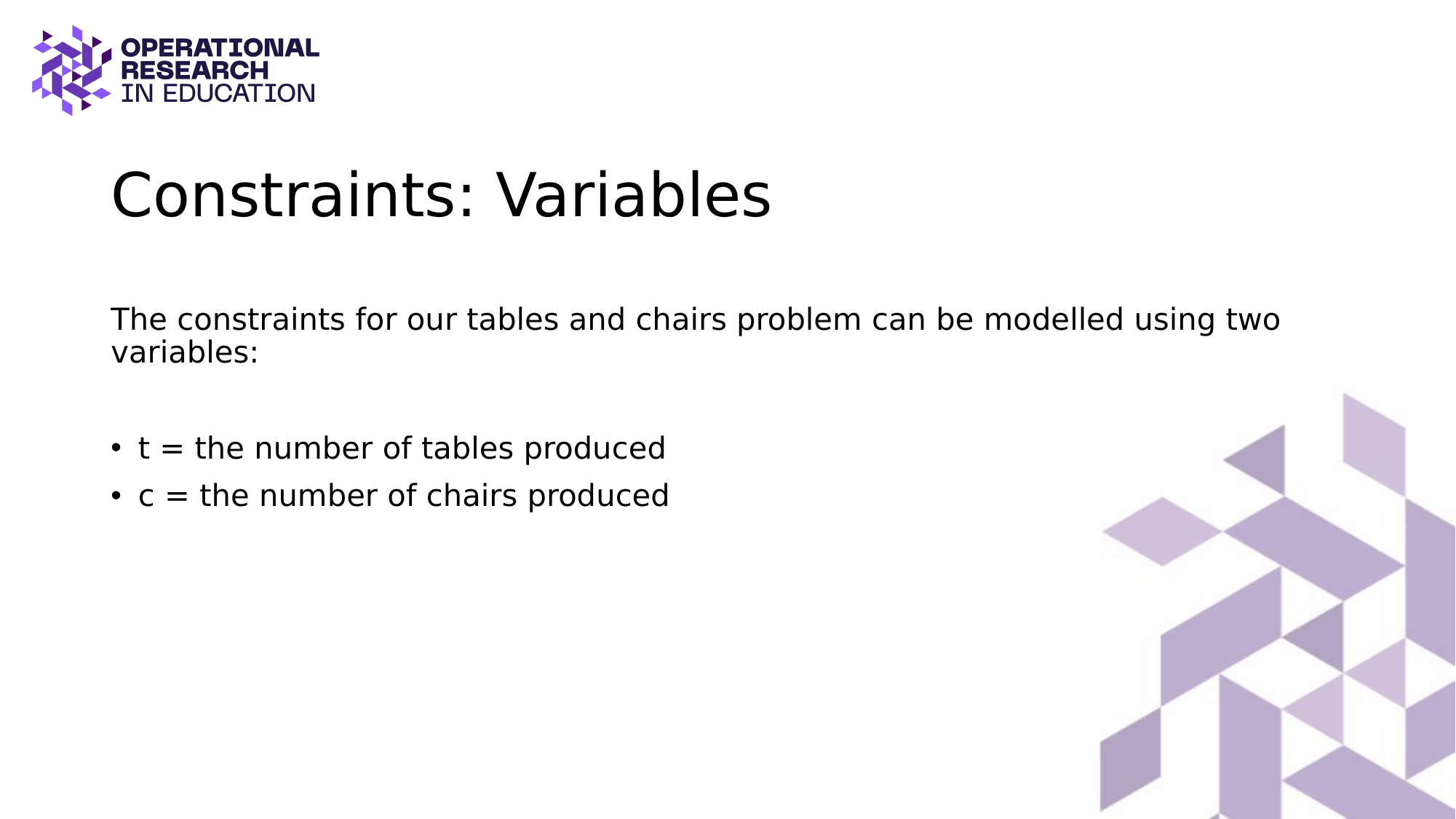

# Constraints: Variables
The constraints for our tables and chairs problem can be modelled using two variables:

t = the number of tables produced
c = the number of chairs produced